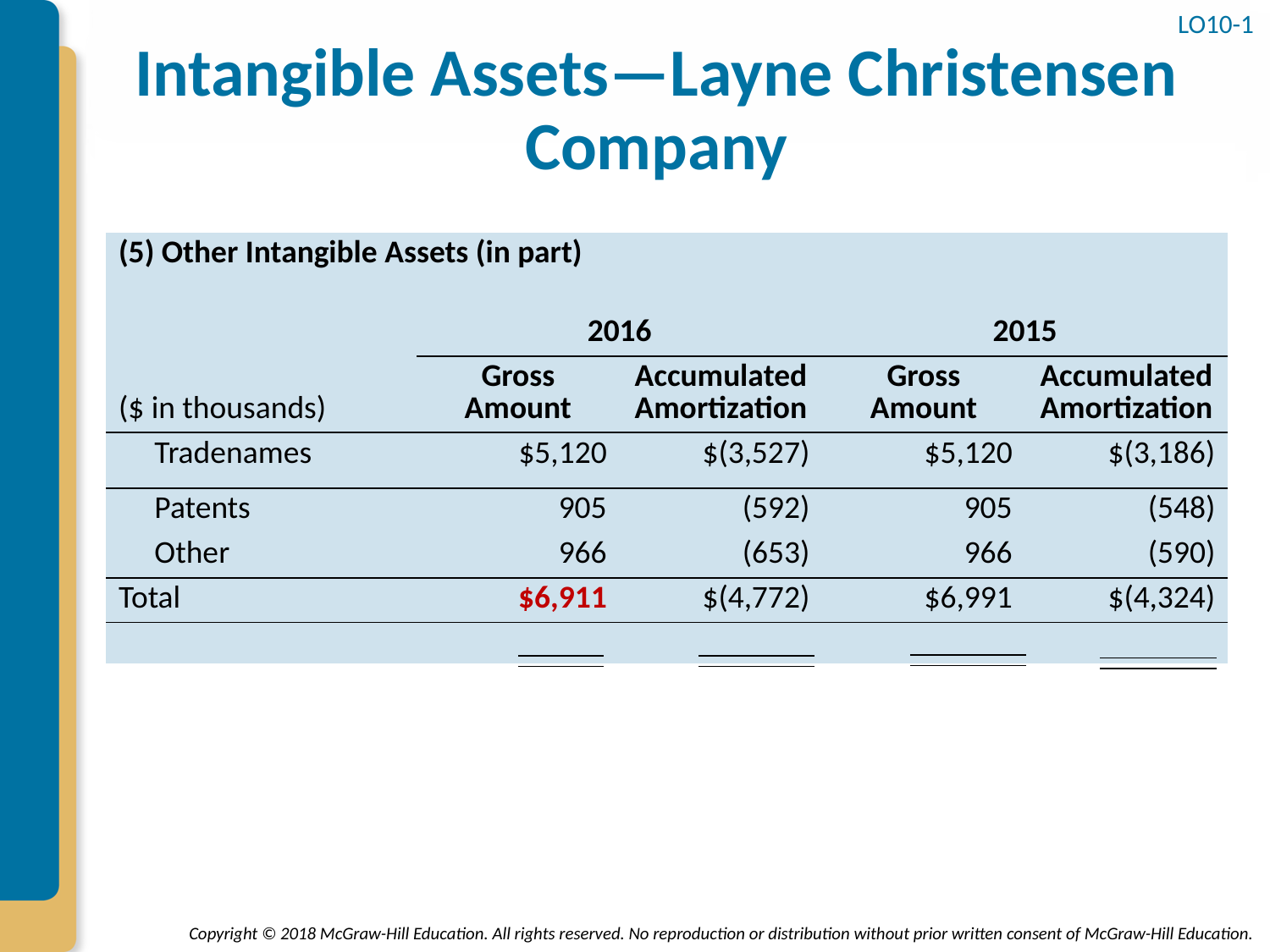

LO10-1
# Intangible Assets—Layne Christensen Company
| (5) Other Intangible Assets (in part) |  |  |  |  |
| --- | --- | --- | --- | --- |
|  | 2016 |  | 2015 |  |
| ($ in thousands) | Gross Amount | Accumulated Amortization | Gross Amount | Accumulated Amortization |
| Tradenames | $5,120 | $(3,527) | $5,120 | $(3,186) |
| Patents | 905 | (592) | 905 | (548) |
| Other | 966 | (653) | 966 | (590) |
| Total | $6,911 | $(4,772) | $6,991 | $(4,324) |
|  |  |  |  |  |